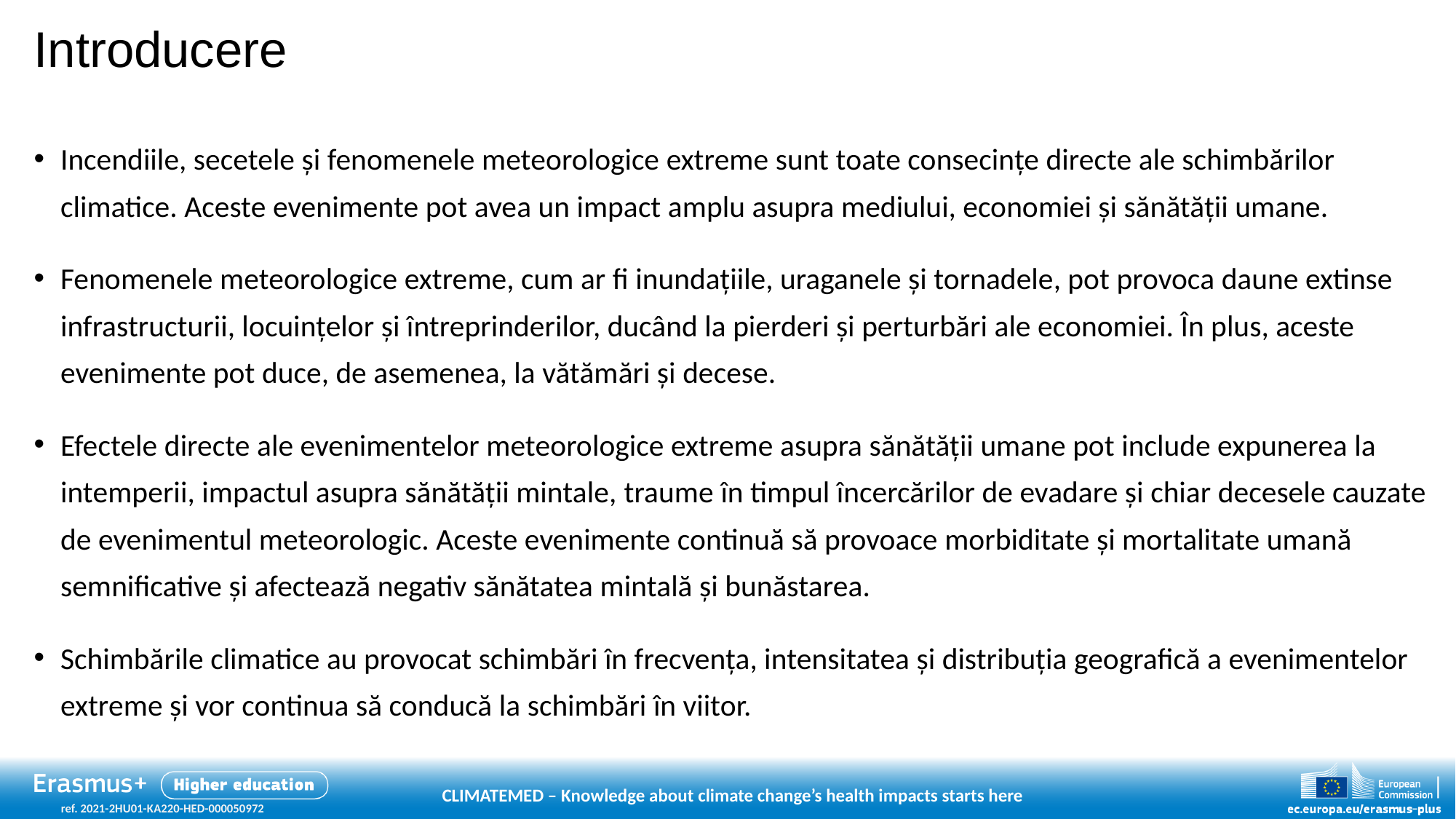

# Introducere
Incendiile, secetele și fenomenele meteorologice extreme sunt toate consecințe directe ale schimbărilor climatice. Aceste evenimente pot avea un impact amplu asupra mediului, economiei și sănătății umane.
Fenomenele meteorologice extreme, cum ar fi inundațiile, uraganele și tornadele, pot provoca daune extinse infrastructurii, locuințelor și întreprinderilor, ducând la pierderi și perturbări ale economiei. În plus, aceste evenimente pot duce, de asemenea, la vătămări și decese.
Efectele directe ale evenimentelor meteorologice extreme asupra sănătății umane pot include expunerea la intemperii, impactul asupra sănătății mintale, traume în timpul încercărilor de evadare și chiar decesele cauzate de evenimentul meteorologic. Aceste evenimente continuă să provoace morbiditate și mortalitate umană semnificative și afectează negativ sănătatea mintală și bunăstarea.
Schimbările climatice au provocat schimbări în frecvența, intensitatea și distribuția geografică a evenimentelor extreme și vor continua să conducă la schimbări în viitor.